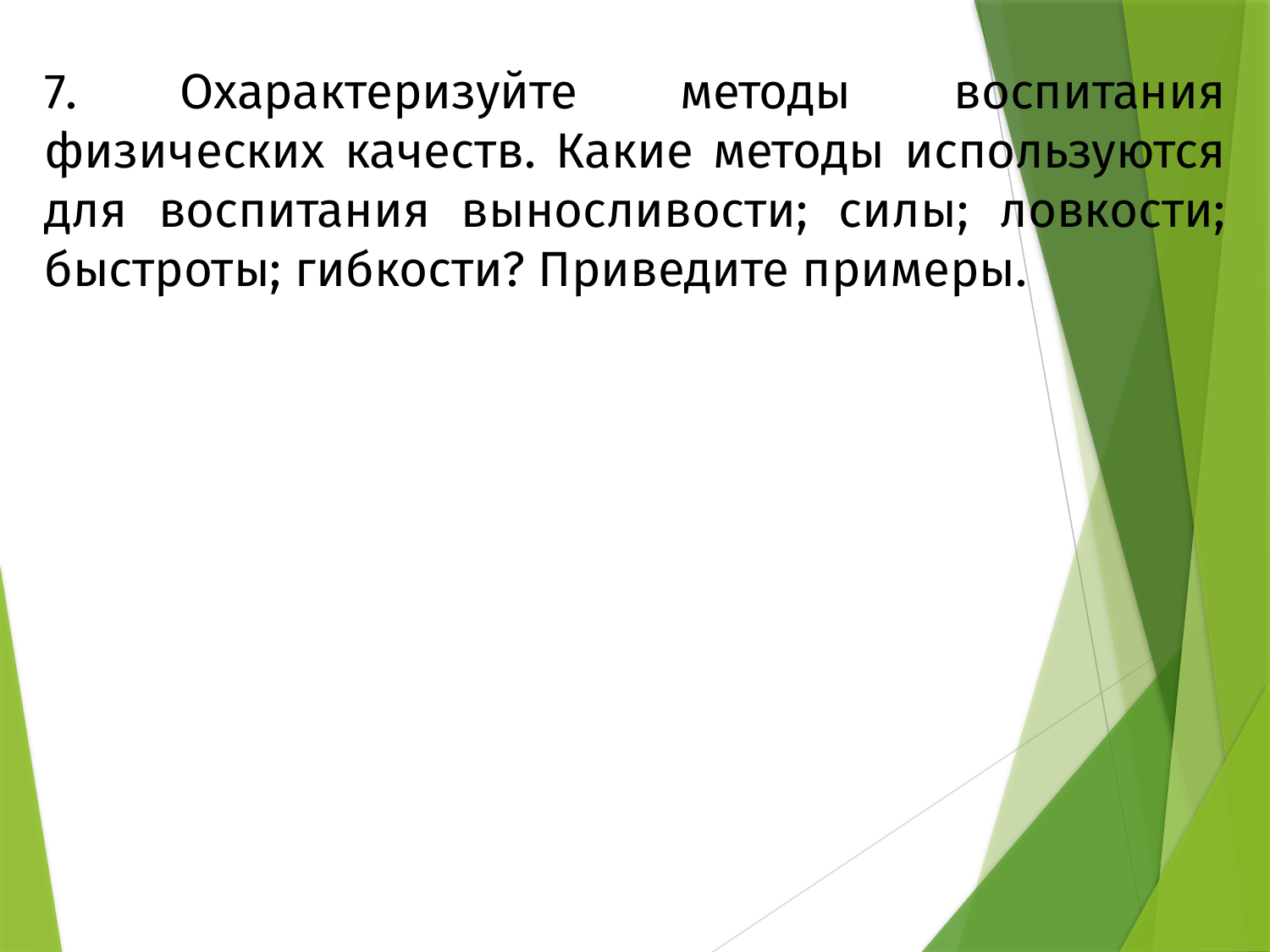

7. Охарактеризуйте методы воспитания физических качеств. Какие методы используются для воспитания выносливости; силы; ловкости; быстроты; гибкости? Приведите примеры.